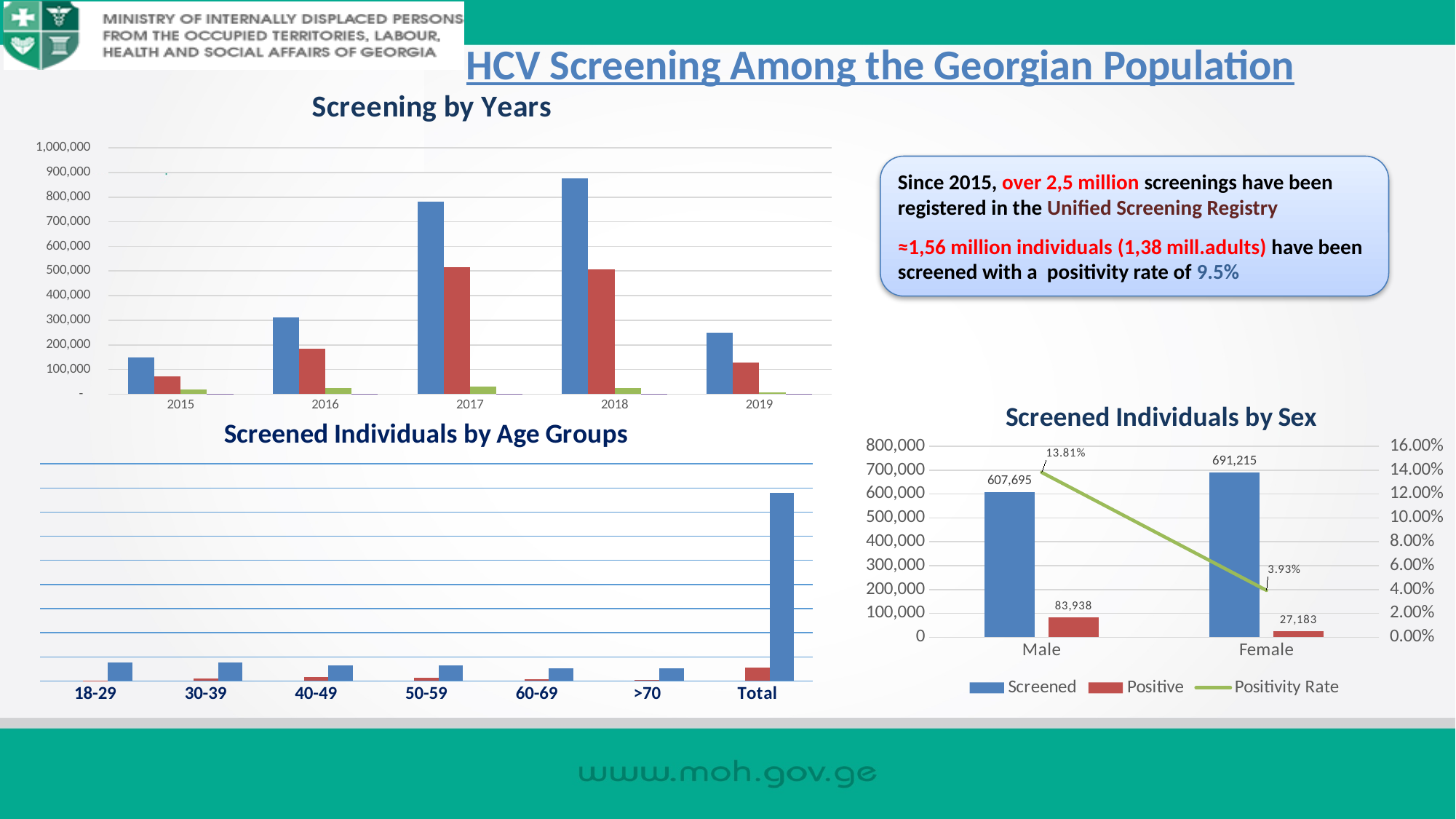

# HCV Screening Among the Georgian Population

### Chart: Screening by Years

| Category | Number of tests | Unique screenings by ID | anti-HCV+ | %pos |
|---|---|---|---|---|
| 2015 | 149824.0 | 70637.0 | 19070.0 | 0.26997182779563117 |
| 2016 | 312157.0 | 185748.0 | 25627.0 | 0.13796649223679394 |
| 2017 | 781939.0 | 516028.0 | 29717.0 | 0.05758796034323719 |
| 2018 | 874715.0 | 505945.0 | 23721.0 | 0.04688454278627124 |
| 2019 | 249040.0 | 127828.0 | 5599.0 | 0.04380104515442626 |
Since 2015, over 2,5 million screenings have been registered in the Unified Screening Registry
≈1,56 million individuals (1,38 mill.adults) have been screened with a  positivity rate of 9.5%

### Chart: Screened Individuals by Sex

| Category | Screened | Positive | Positivity Rate |
|---|---|---|---|
| Male | 607695.0 | 83938.0 | 0.1381 |
| Female | 691215.0 | 27183.0 | 0.0393 |

### Chart: Screened Individuals by Age Groups

| Category | %pos | anti-HCV+ | Screening |
|---|---|---|---|
| 18-29 | 0.0288475962510517 | 4423.0 | 153323.0 |
| 30-39 | 0.12334026870746066 | 18792.0 | 152359.0 |
| 40-49 | 0.2604912804195751 | 34221.0 | 131371.0 |
| 50-59 | 0.22708708755970694 | 28858.0 | 127079.0 |
| 60-69 | 0.14265179446492743 | 15283.0 | 107135.0 |
| >70 | 0.09186993435111565 | 9544.0 | 103886.0 |
| Total | 0.07120242721712636 | 111121.0 | 1560635.0 |